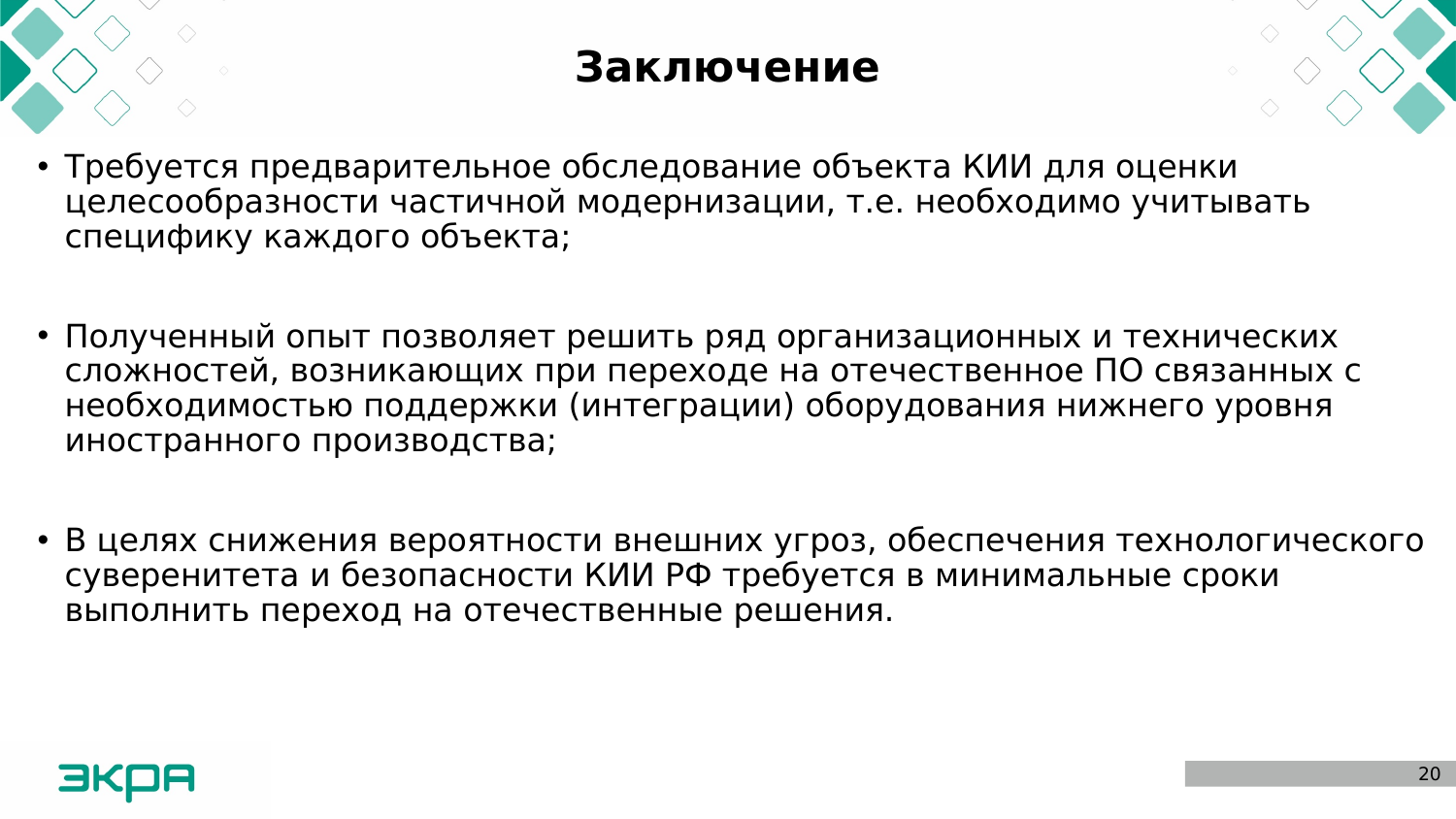

# Заключение
Требуется предварительное обследование объекта КИИ для оценки целесообразности частичной модернизации, т.е. необходимо учитывать специфику каждого объекта;

Полученный опыт позволяет решить ряд организационных и технических сложностей, возникающих при переходе на отечественное ПО связанных с необходимостью поддержки (интеграции) оборудования нижнего уровня иностранного производства;

В целях снижения вероятности внешних угроз, обеспечения технологического суверенитета и безопасности КИИ РФ требуется в минимальные сроки выполнить переход на отечественные решения.
20